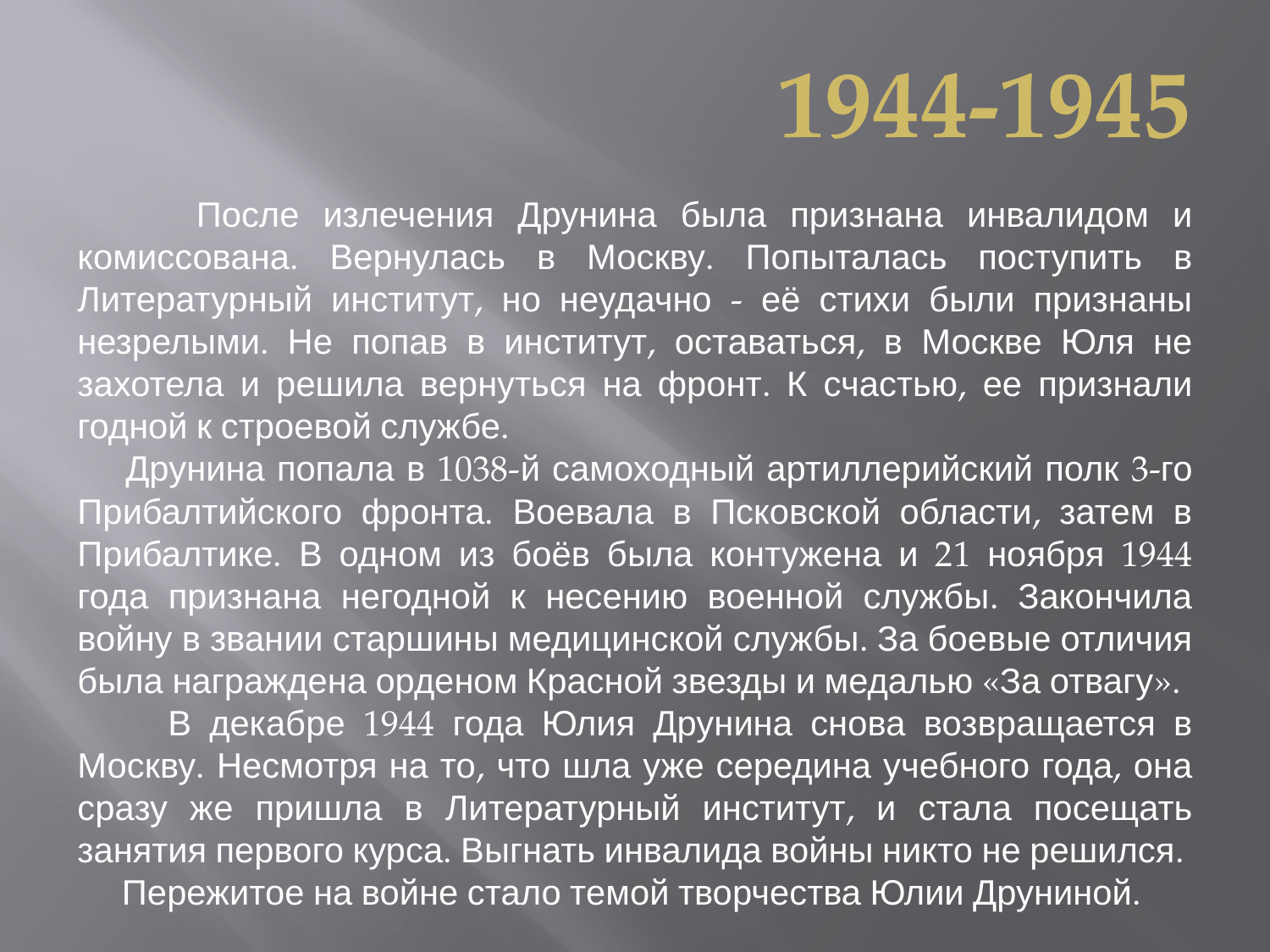

1944-1945
     После излечения Друнина была признана инвалидом и комиссована. Вернулась в Москву. Попыталась поступить в Литературный институт, но неудачно - её стихи были признаны незрелыми. Не попав в институт, оставаться, в Москве Юля не захотела и решила вернуться на фронт. К счастью, ее признали годной к строевой службе.
    Друнина попала в 1038-й самоходный артиллерийский полк 3-го Прибалтийского фронта. Воевала в Псковской области, затем в Прибалтике. В одном из боёв была контужена и 21 ноября 1944 года признана негодной к несению военной службы. Закончила войну в звании старшины медицинской службы. За боевые отличия была награждена орденом Красной звезды и медалью «За отвагу».
     В декабре 1944 года Юлия Друнина снова возвращается в Москву. Несмотря на то, что шла уже середина учебного года, она сразу же пришла в Литературный институт, и стала посещать занятия первого курса. Выгнать инвалида войны никто не решился.
     Пережитое на войне стало темой творчества Юлии Друниной.